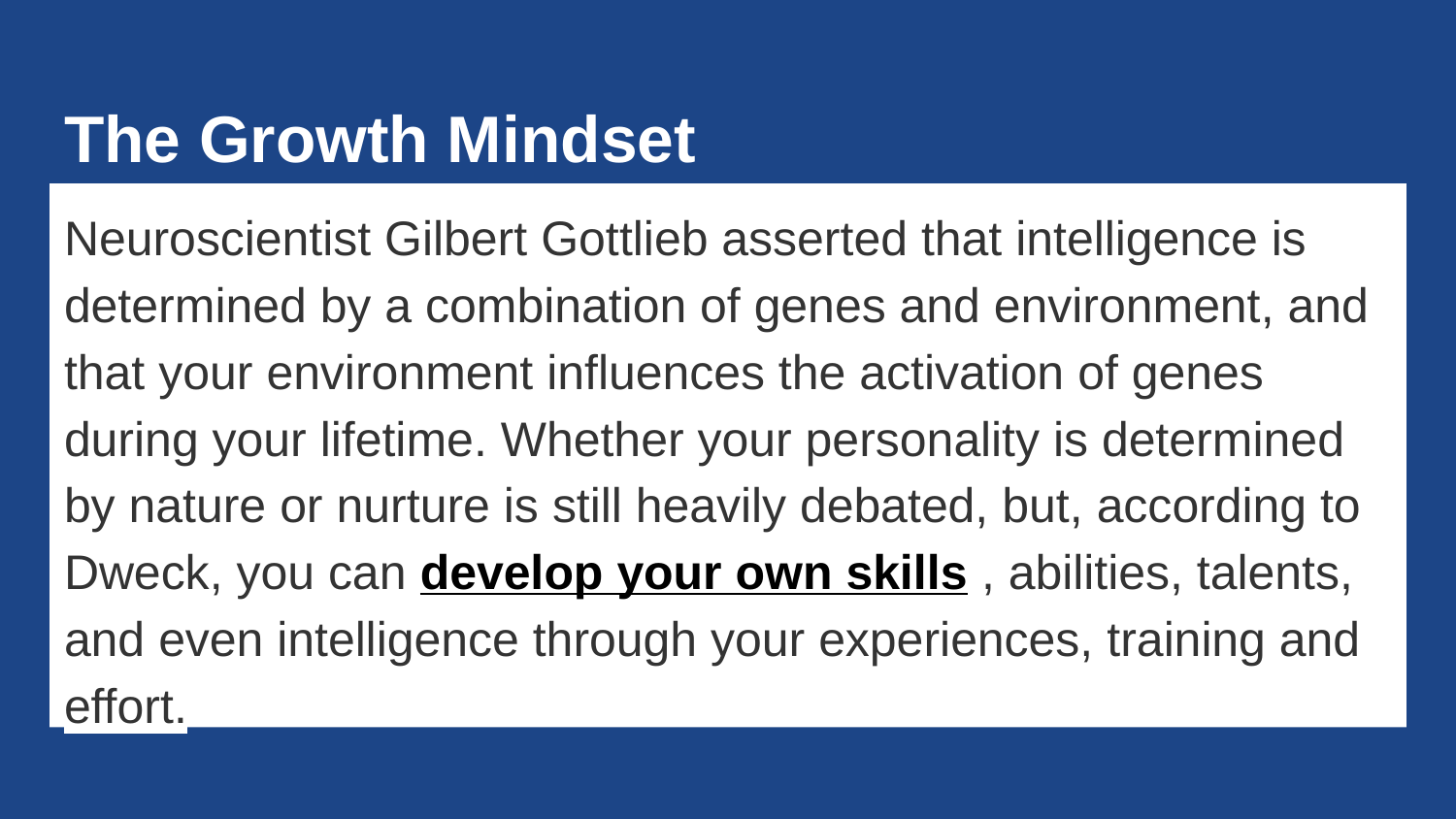

# The Growth Mindset

Neuroscientist Gilbert Gottlieb asserted that intelligence is determined by a combination of genes and environment, and that your environment influences the activation of genes during your lifetime. Whether your personality is determined by nature or nurture is still heavily debated, but, according to Dweck, you can develop your own skills , abilities, talents, and even intelligence through your experiences, training and effort.